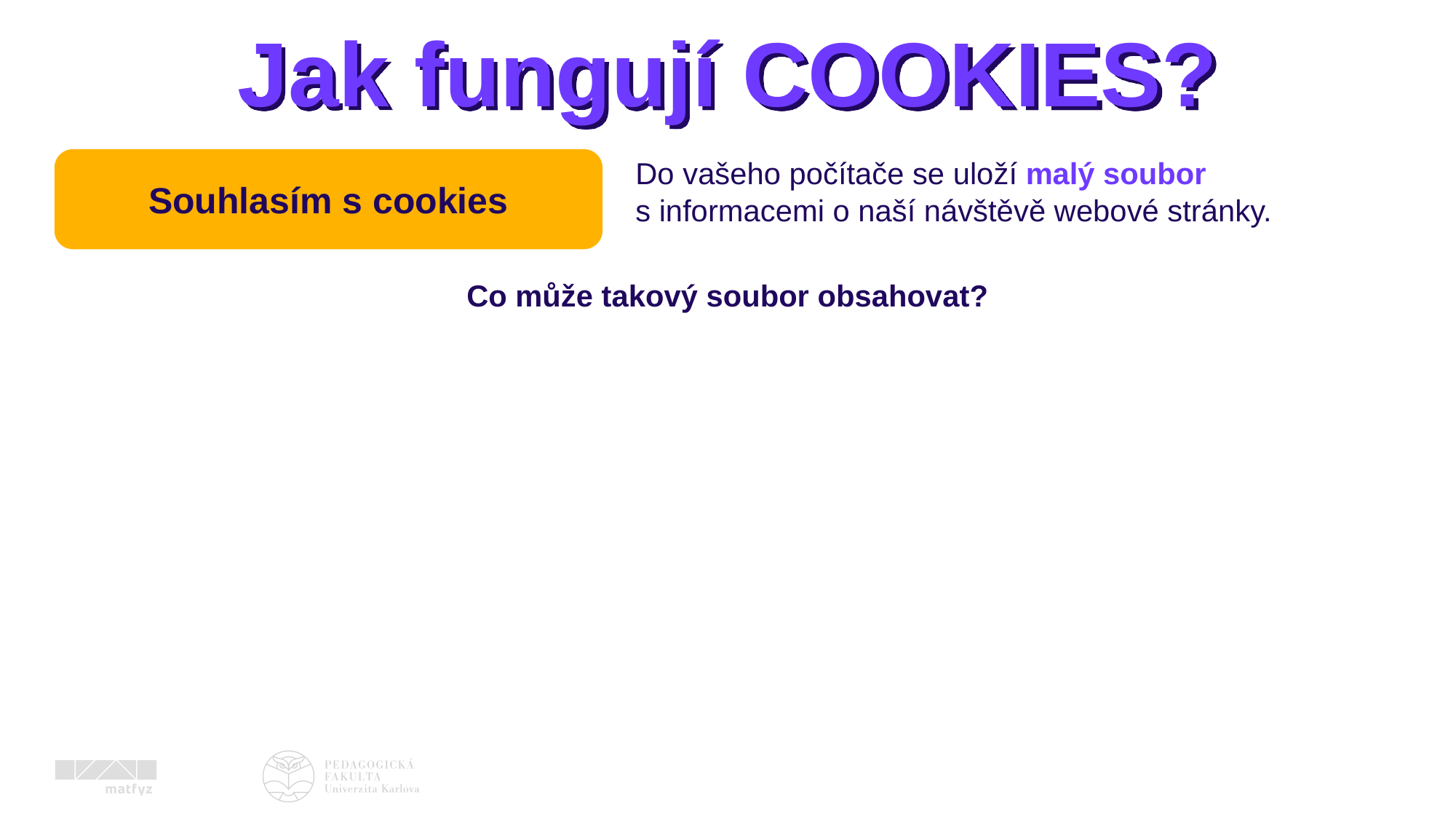

# Jak fungují COOKIES?
Souhlasím s cookies
Do vašeho počítače se uloží malý soubor
s informacemi o naší návštěvě webové stránky.
Co může takový soubor obsahovat?